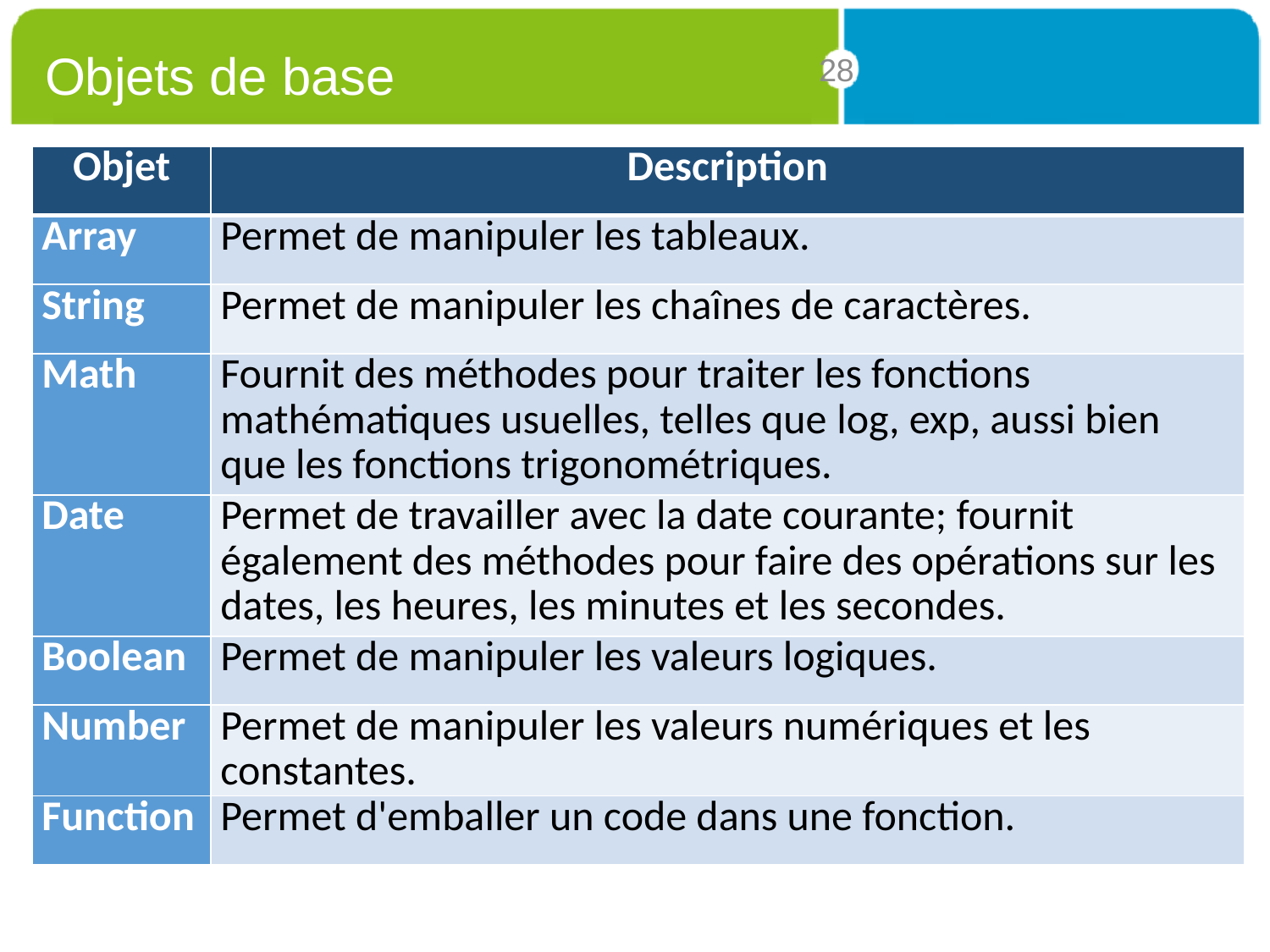

# Objets de base
28
| Objet | Description |
| --- | --- |
| Array | Permet de manipuler les tableaux. |
| String | Permet de manipuler les chaînes de caractères. |
| Math | Fournit des méthodes pour traiter les fonctions mathématiques usuelles, telles que log, exp, aussi bien que les fonctions trigonométriques. |
| Date | Permet de travailler avec la date courante; fournit également des méthodes pour faire des opérations sur les dates, les heures, les minutes et les secondes. |
| Boolean | Permet de manipuler les valeurs logiques. |
| Number | Permet de manipuler les valeurs numériques et les constantes. |
| Function | Permet d'emballer un code dans une fonction. |